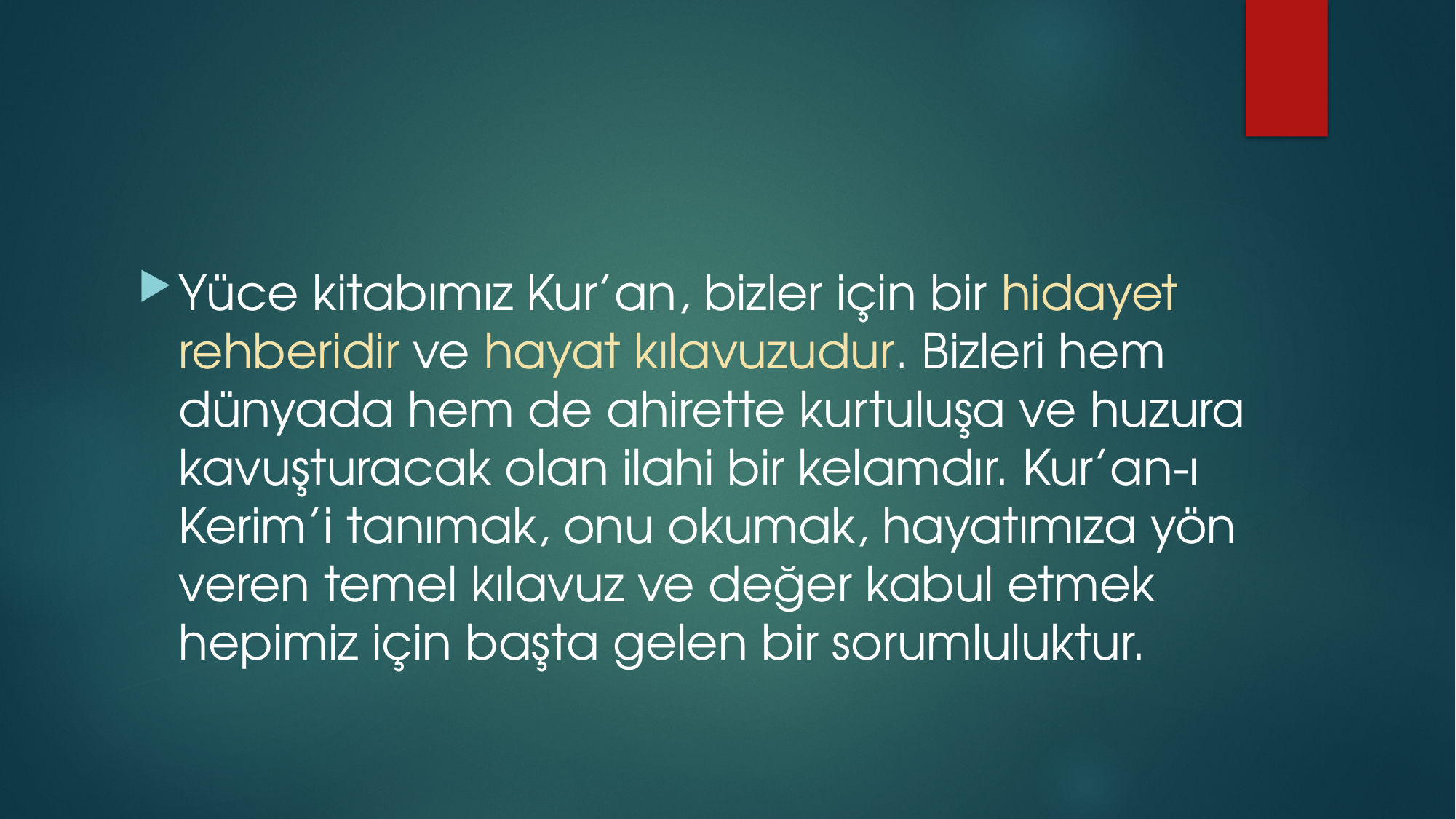

Yüce kitabımız Kur’an, bizler için bir hidayet rehberidir ve hayat kılavuzudur. Bizleri hem dünyada hem de ahirette kurtuluşa ve huzura kavuşturacak olan ilahi bir kelamdır. Kur’an-ı Kerim’i tanımak, onu okumak, hayatımıza yön veren temel kılavuz ve değer kabul etmek hepimiz için başta gelen bir sorumluluktur.